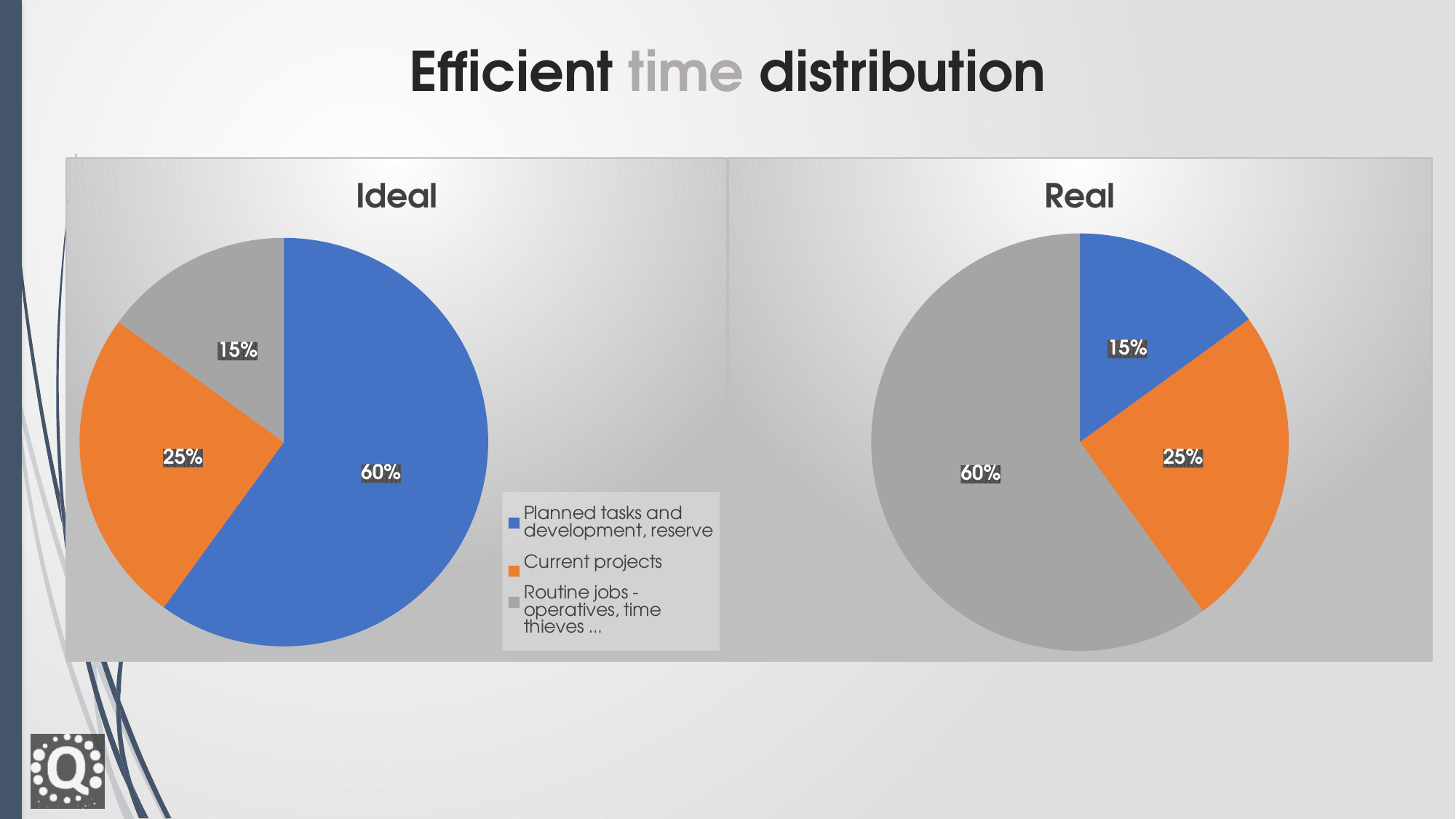

# Efficient time distribution

### Chart: Ideal

| Category | % |
|---|---|
| Planned tasks and development, reserve | 60.0 |
| Current projects | 25.0 |
| Routine jobs - operatives, time thieves ... | 15.0 |

### Chart: Real

| Category | Predaj |
|---|---|
| Plánované úloh a rozvoj, rezerva | 15.0 |
| Prebiehajúce projekty | 25.0 |
| Rutinné práce - operatíva, zlodeji času... | 60.0 |